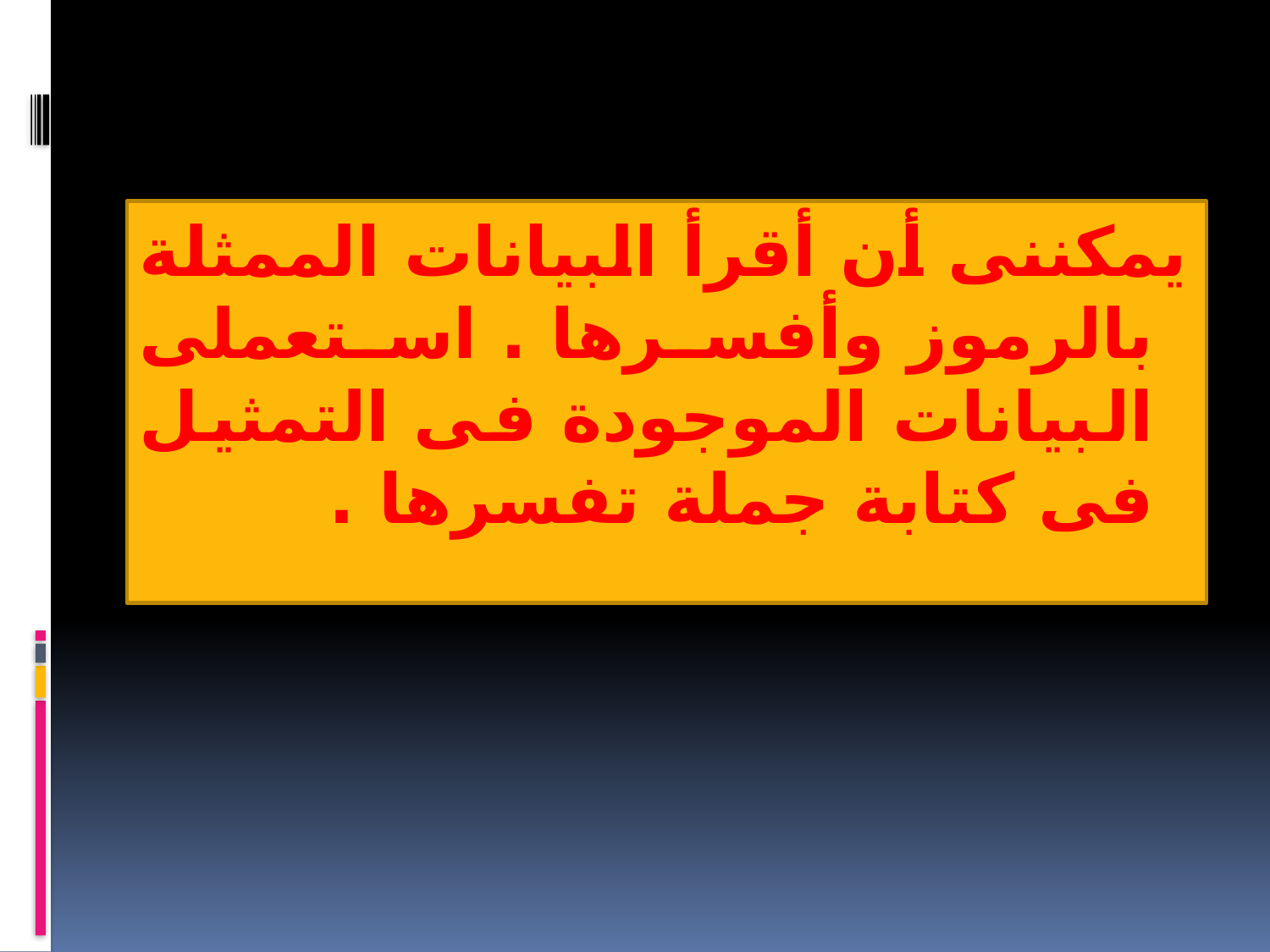

يمكننى أن أقرأ البيانات الممثلة بالرموز وأفسرها . استعملى البيانات الموجودة فى التمثيل فى كتابة جملة تفسرها .